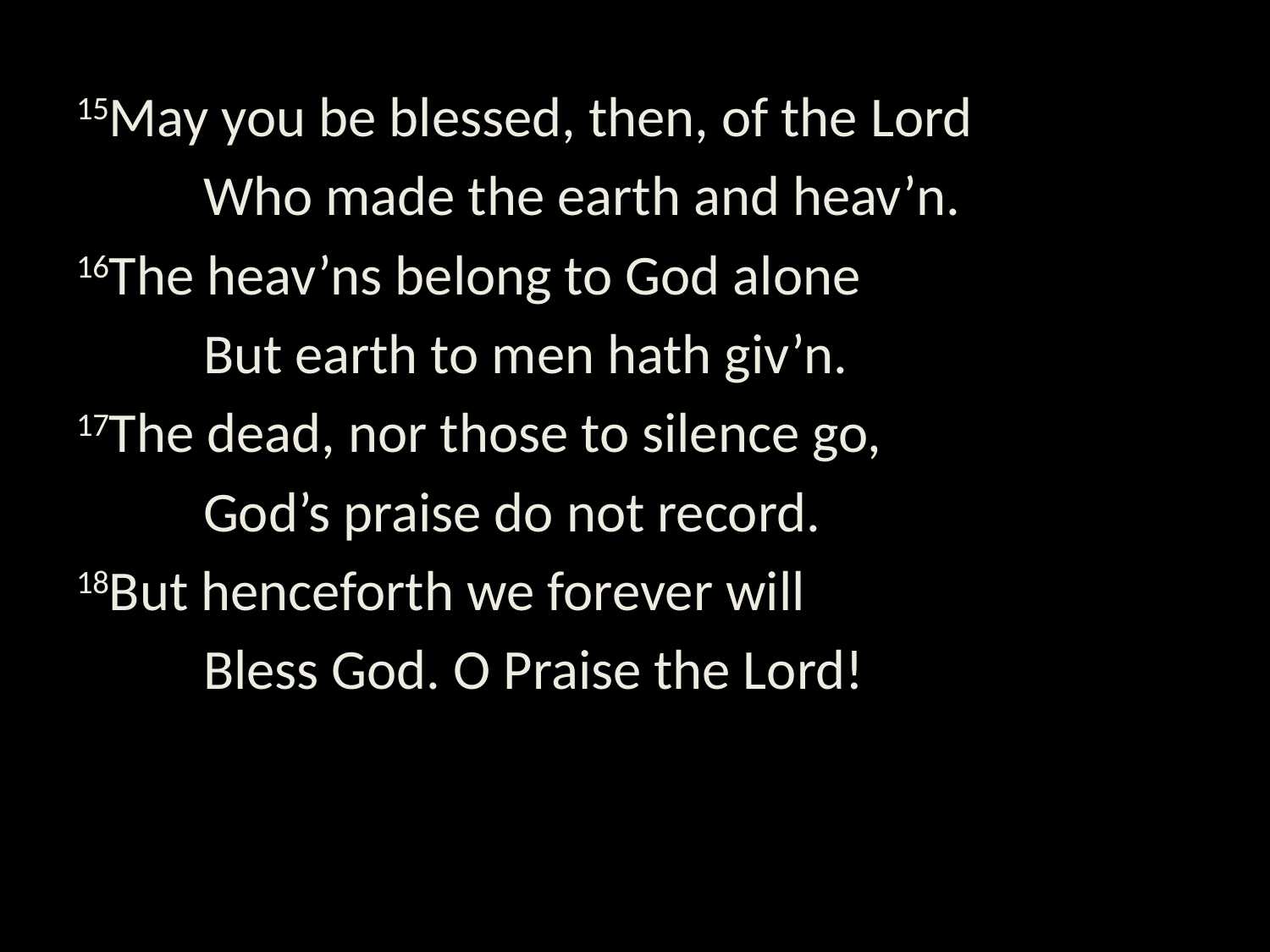

15May you be blessed, then, of the Lord
	Who made the earth and heav’n.
16The heav’ns belong to God alone
	But earth to men hath giv’n.
17The dead, nor those to silence go,
	God’s praise do not record.
18But henceforth we forever will
	Bless God. O Praise the Lord!